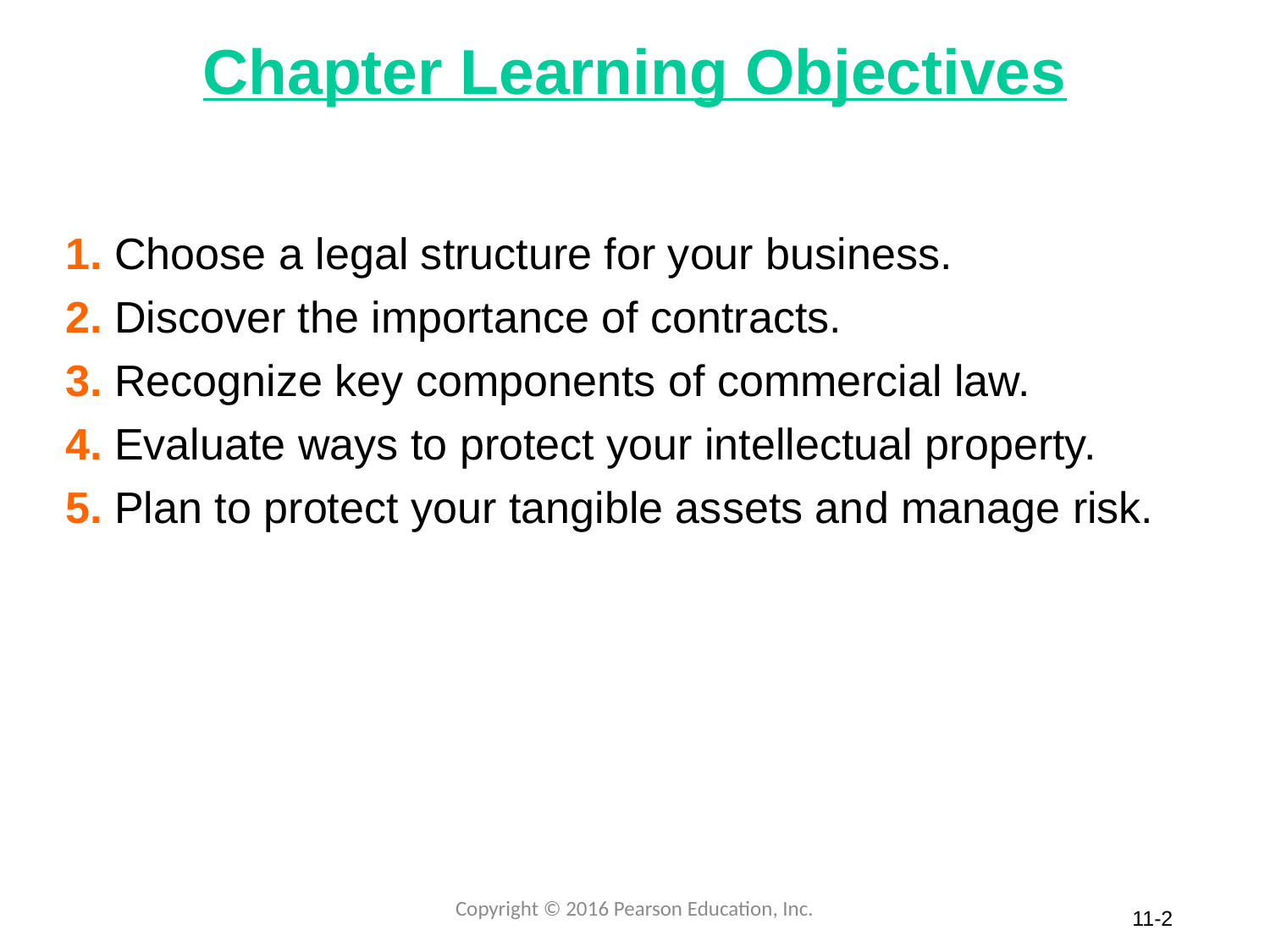

# Chapter Learning Objectives

1. Choose a legal structure for your business.

2. Discover the importance of contracts.

3. Recognize key components of commercial law.

4. Evaluate ways to protect your intellectual property.

5. Plan to protect your tangible assets and manage risk.

Copyright © 2016 Pearson Education, Inc.